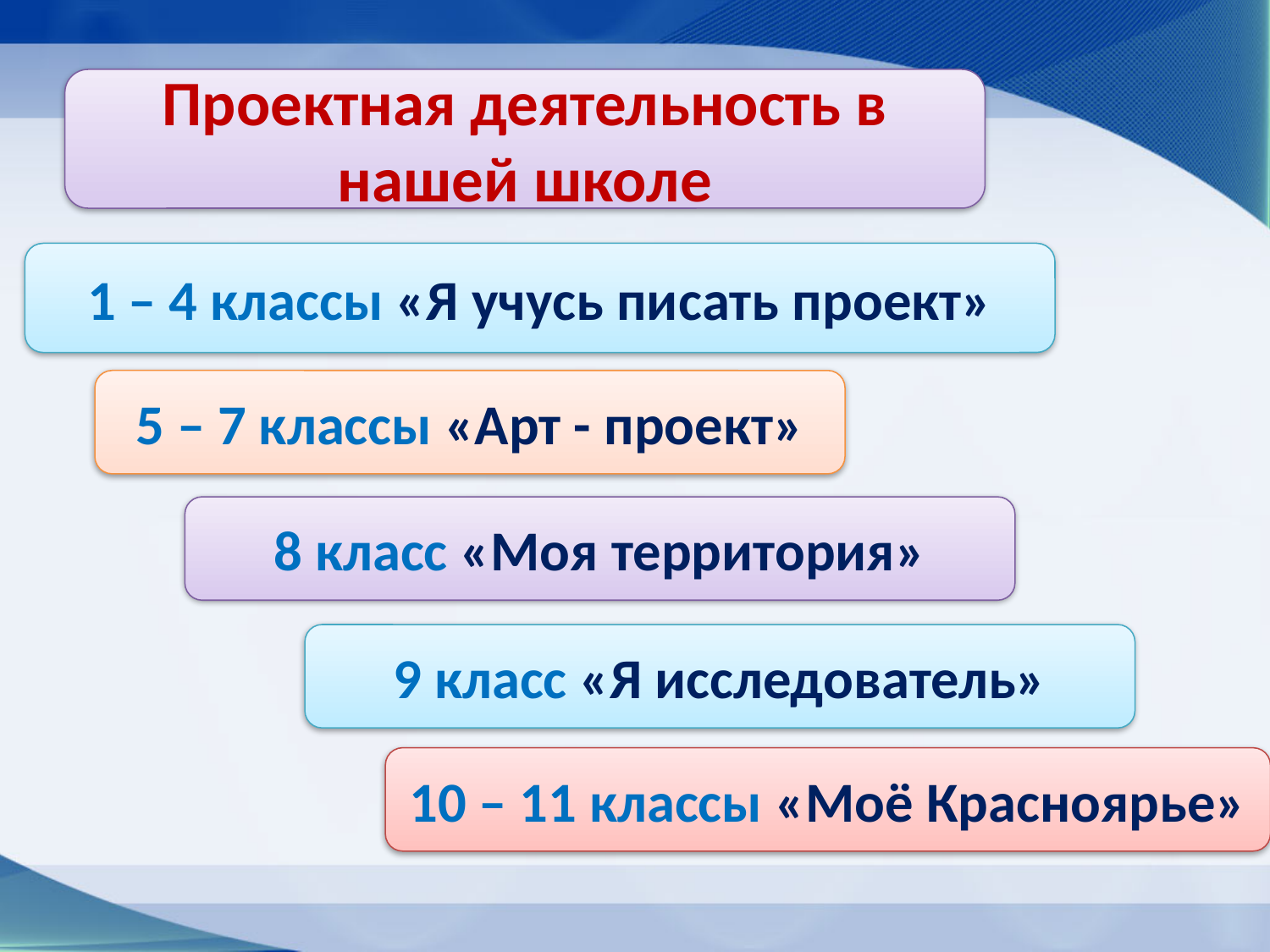

Проектная деятельность в нашей школе
1 – 4 классы «Я учусь писать проект»
5 – 7 классы «Арт - проект»
8 класс «Моя территория»
9 класс «Я исследователь»
10 – 11 классы «Моё Красноярье»